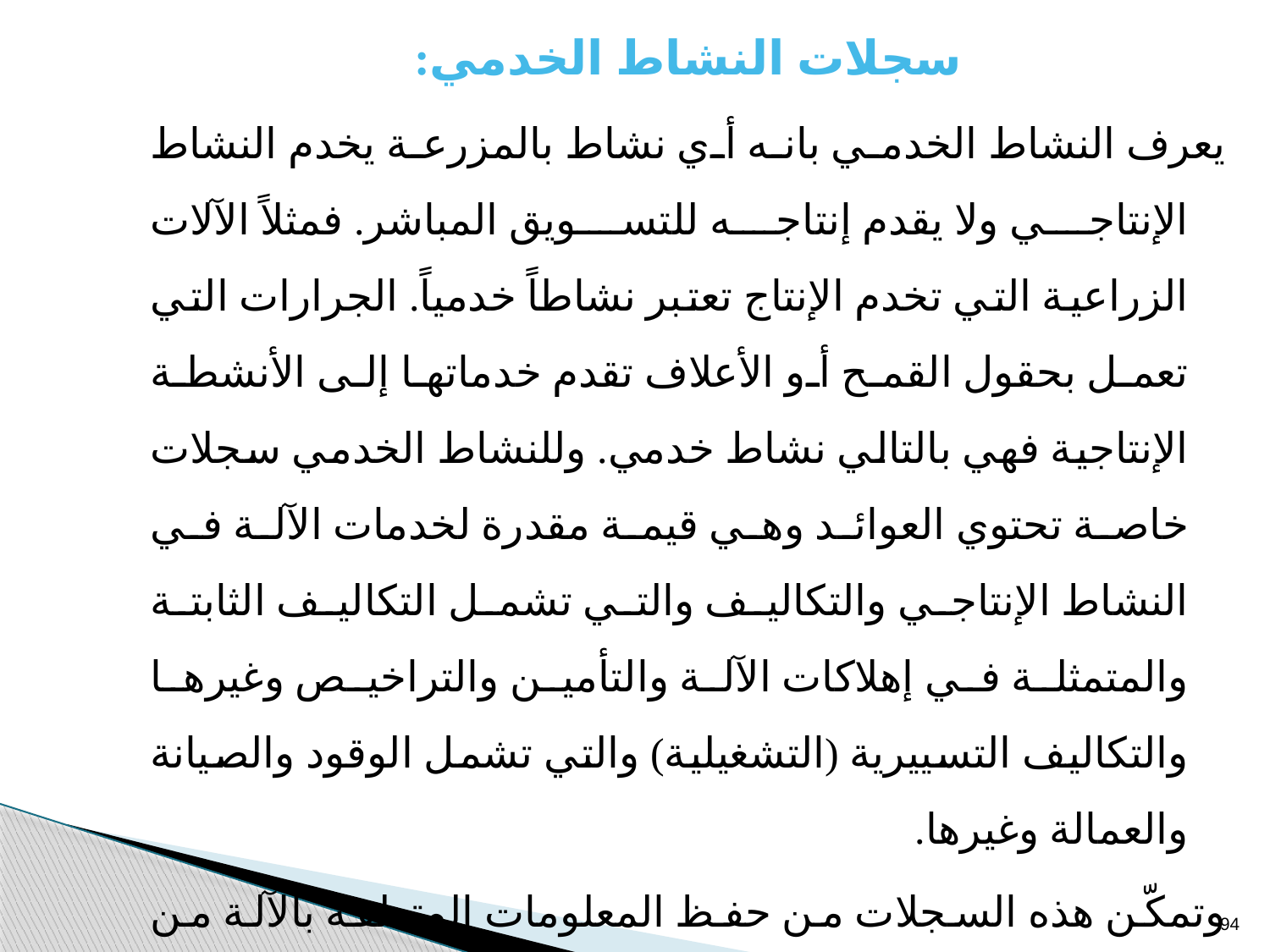

سجلات النشاط الخدمي:
يعرف النشاط الخدمي بانه أي نشاط بالمزرعة يخدم النشاط الإنتاجي ولا يقدم إنتاجه للتسويق المباشر. فمثلاً الآلات الزراعية التي تخدم الإنتاج تعتبر نشاطاً خدمياً. الجرارات التي تعمل بحقول القمح أو الأعلاف تقدم خدماتها إلى الأنشطة الإنتاجية فهي بالتالي نشاط خدمي. وللنشاط الخدمي سجلات خاصة تحتوي العوائد وهي قيمة مقدرة لخدمات الآلة في النشاط الإنتاجي والتكاليف والتي تشمل التكاليف الثابتة والمتمثلة في إهلاكات الآلة والتأمين والتراخيص وغيرها والتكاليف التسييرية (التشغيلية) والتي تشمل الوقود والصيانة والعمالة وغيرها.
وتمكّن هذه السجلات من حفظ المعلومات المتعلقة بالآلة من ساعات التشغيل، والإهلاك والكفاءة وغيرها.
94